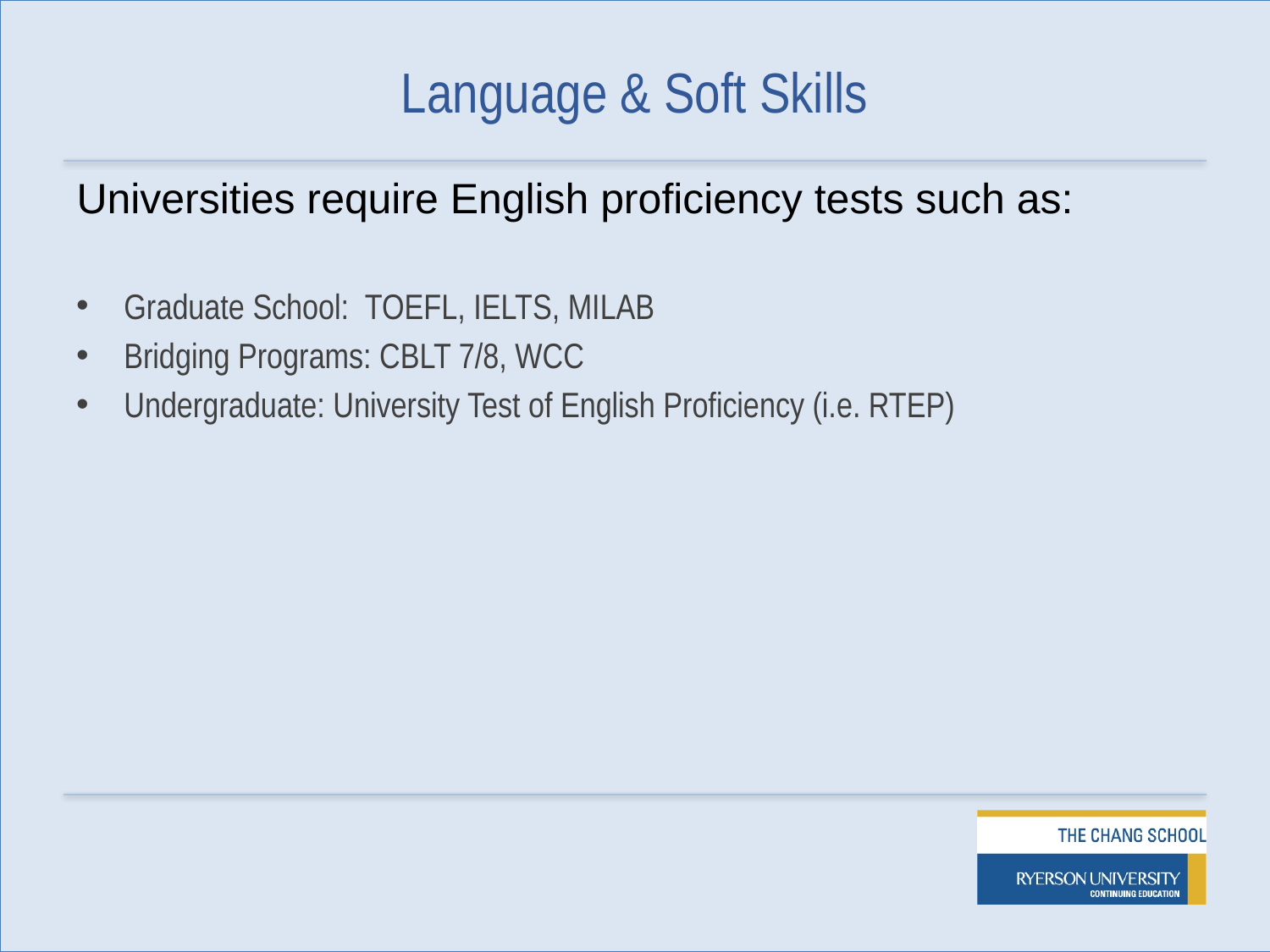

Language & Soft Skills
Universities require English proficiency tests such as:
Graduate School:  TOEFL, IELTS, MILAB
Bridging Programs: CBLT 7/8, WCC
Undergraduate: University Test of English Proficiency (i.e. RTEP)